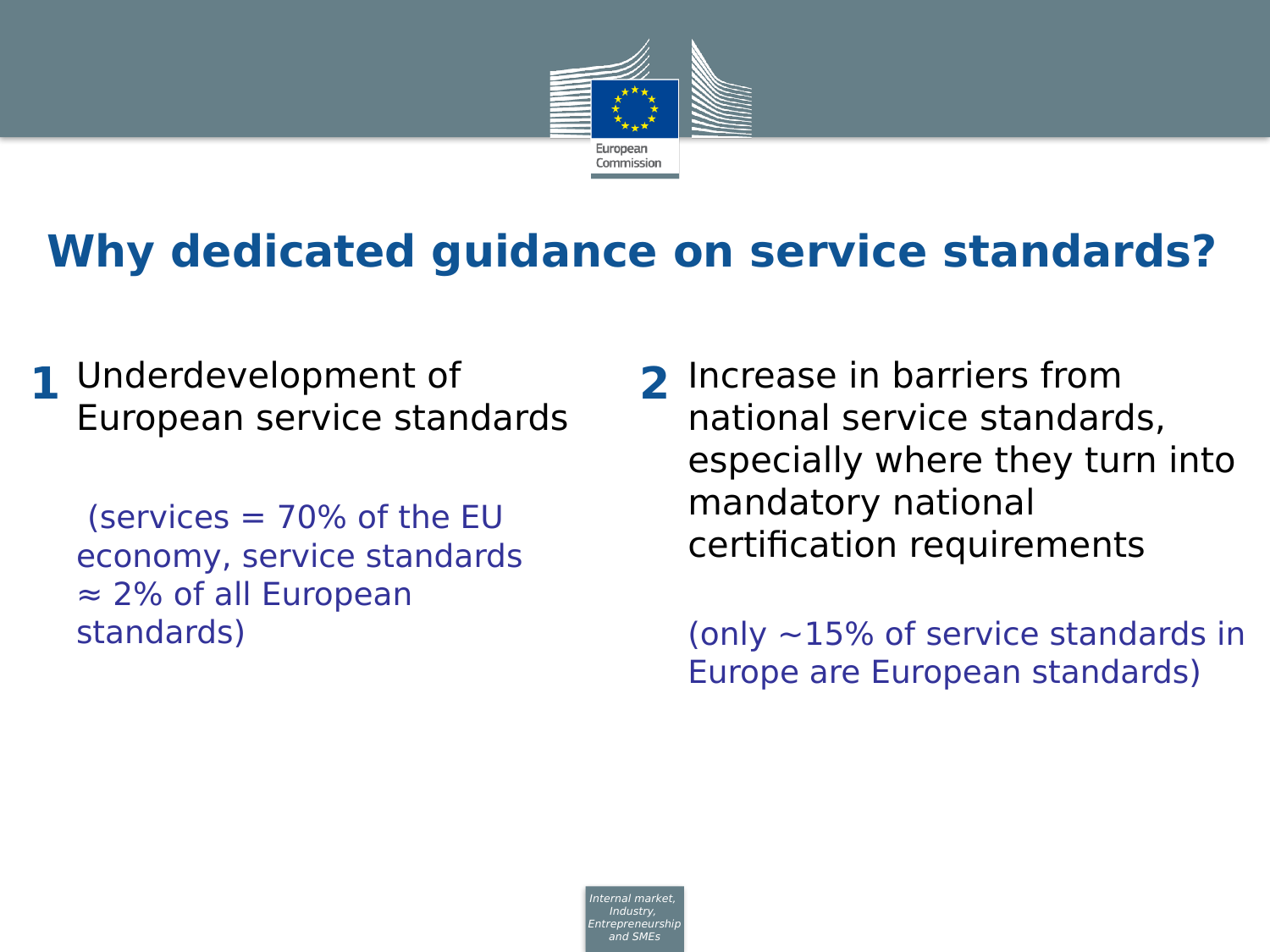

Why dedicated guidance on service standards?

Underdevelopment of European service standards

 (services = 70% of the EU economy, service standards
≈ 2% of all European standards)

Increase in barriers from national service standards, especially where they turn into mandatory national certification requirements
(only ~15% of service standards in Europe are European standards)

1
2